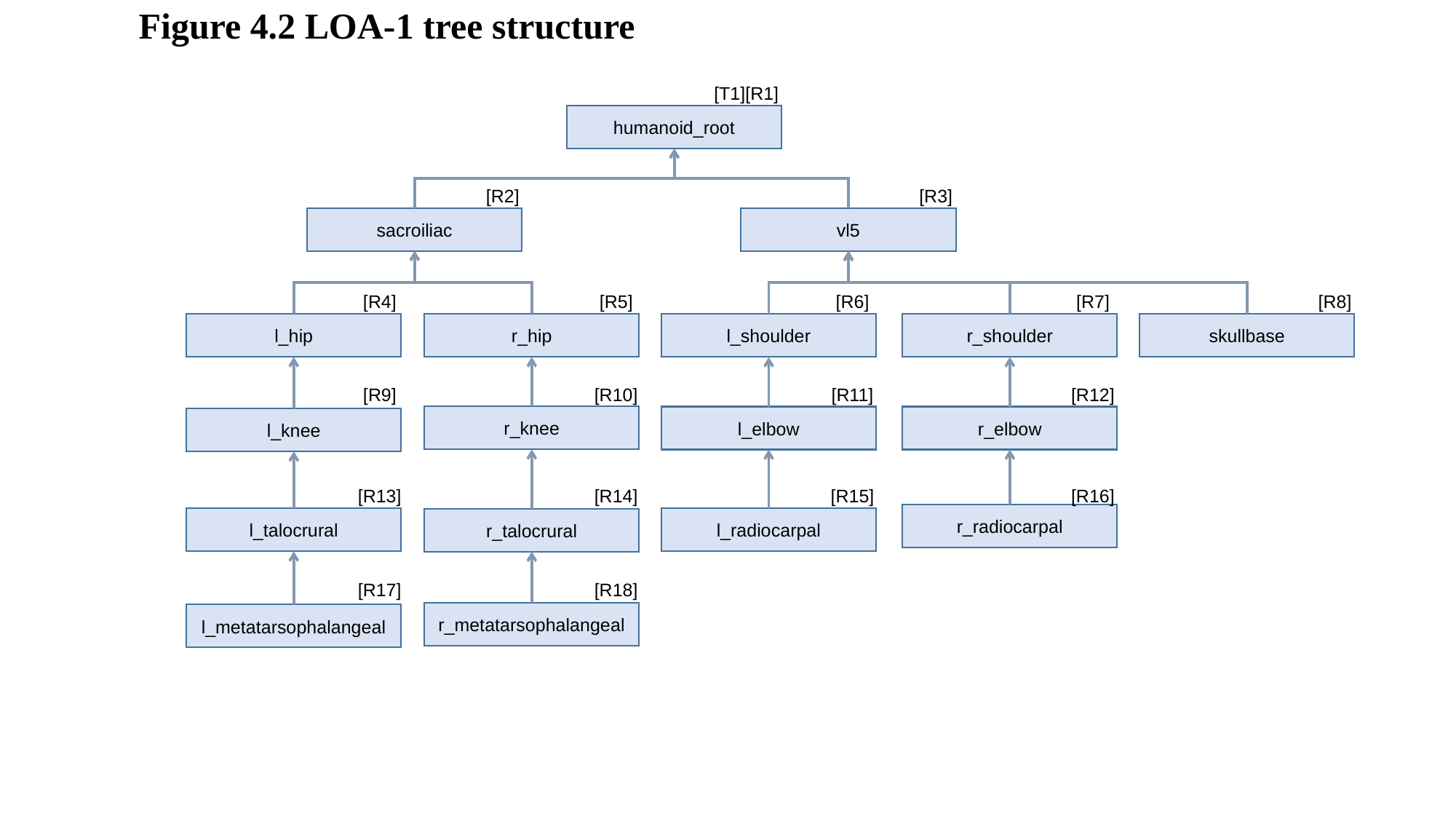

Figure 4.2 LOA-1 tree structure
[T1][R1]
humanoid_root
[R2]
[R3]
sacroiliac
vl5
[R4]
[R5]
[R6]
[R7]
[R8]
l_hip
r_hip
l_shoulder
r_shoulder
skullbase
[R9]
[R10]
[R11]
[R12]
r_knee
l_elbow
r_elbow
l_knee
[R13]
[R14]
[R15]
[R16]
r_radiocarpal
l_radiocarpal
l_talocrural
r_talocrural
[R17]
[R18]
r_metatarsophalangeal
l_metatarsophalangeal